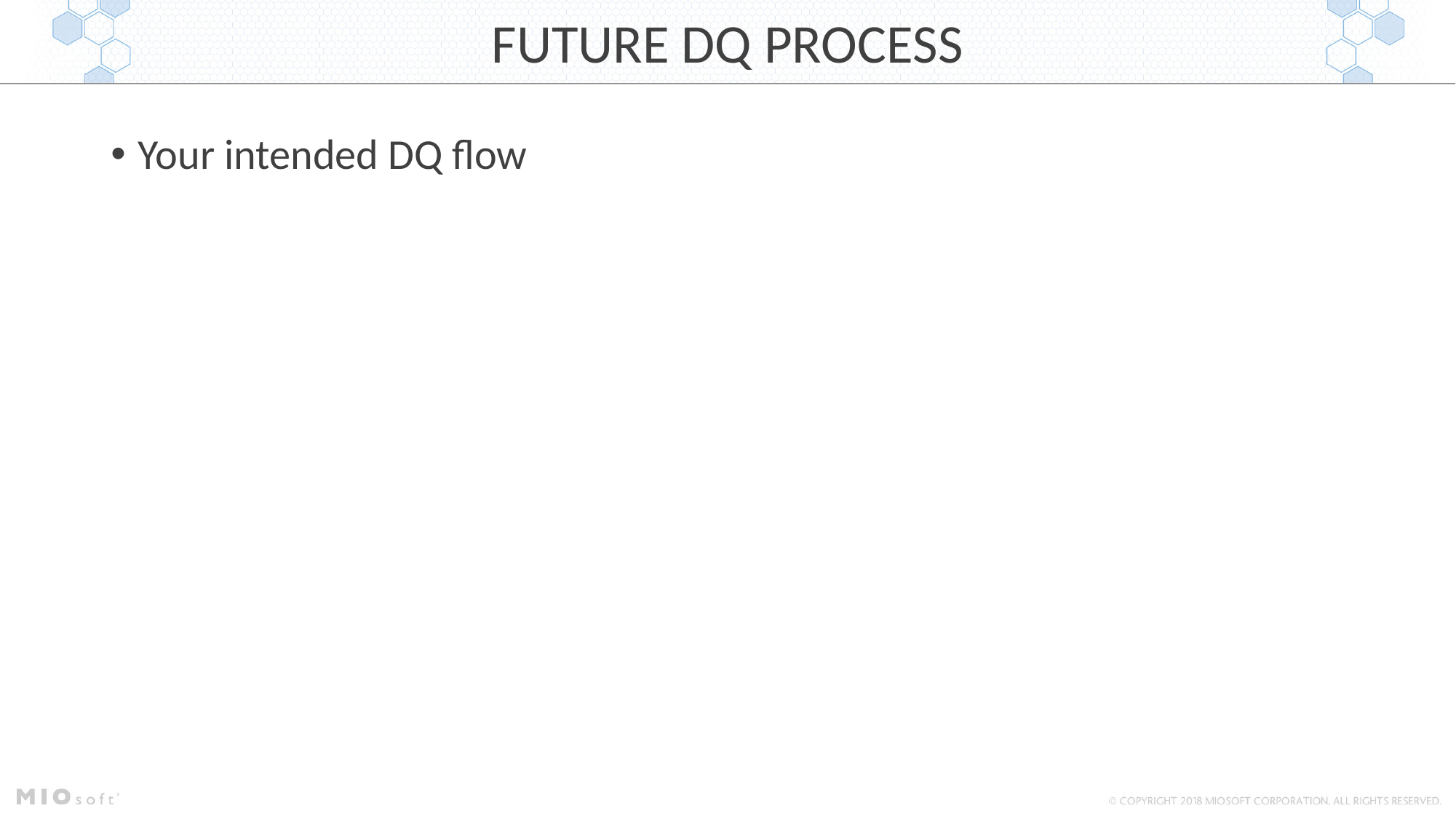

FUTURE DQ PROCESS
Your intended DQ flow